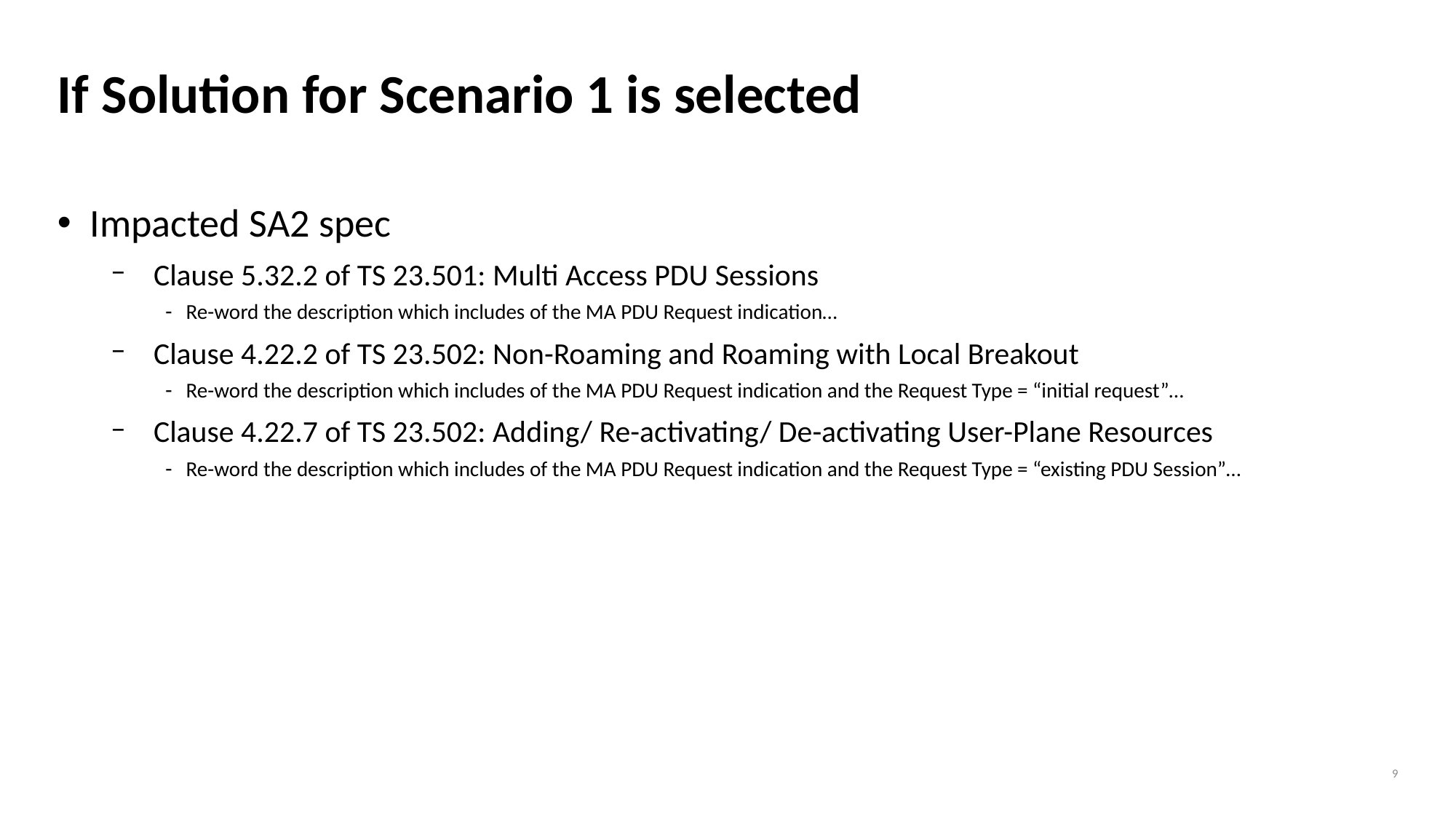

# If Solution for Scenario 1 is selected
Impacted SA2 spec
Clause 5.32.2 of TS 23.501: Multi Access PDU Sessions
Re-word the description which includes of the MA PDU Request indication…
Clause 4.22.2 of TS 23.502: Non-Roaming and Roaming with Local Breakout
Re-word the description which includes of the MA PDU Request indication and the Request Type = “initial request”…
Clause 4.22.7 of TS 23.502: Adding/ Re-activating/ De-activating User-Plane Resources
Re-word the description which includes of the MA PDU Request indication and the Request Type = “existing PDU Session”…

9